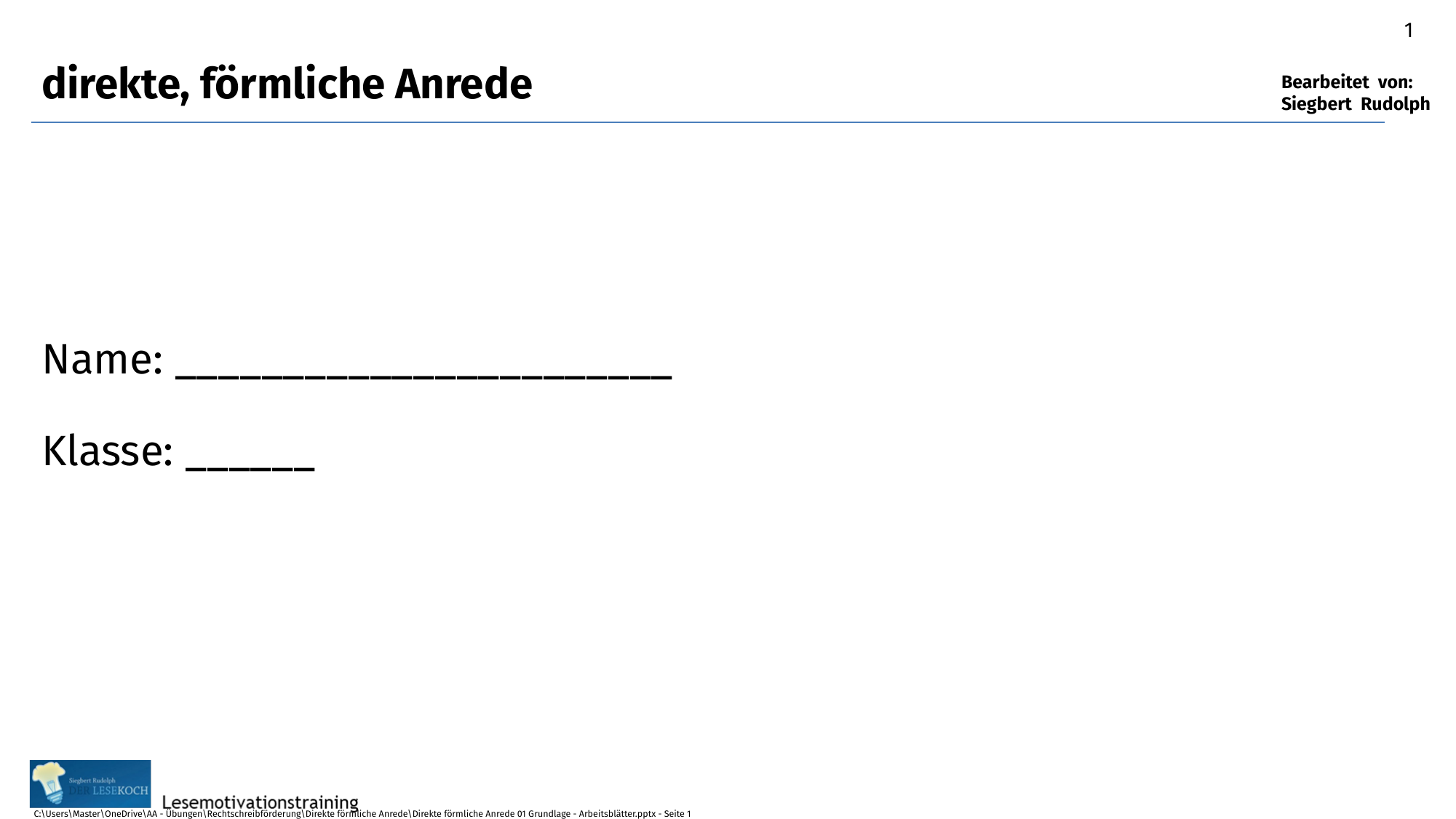

# direkte, förmliche Anrede Name: _______________________ Klasse: ______
1

C:\Users\Master\OneDrive\AA - Übungen\Rechtschreibförderung\Direkte förmliche Anrede\Direkte förmliche Anrede 01 Grundlage - Arbeitsblätter.pptx - Seite 1